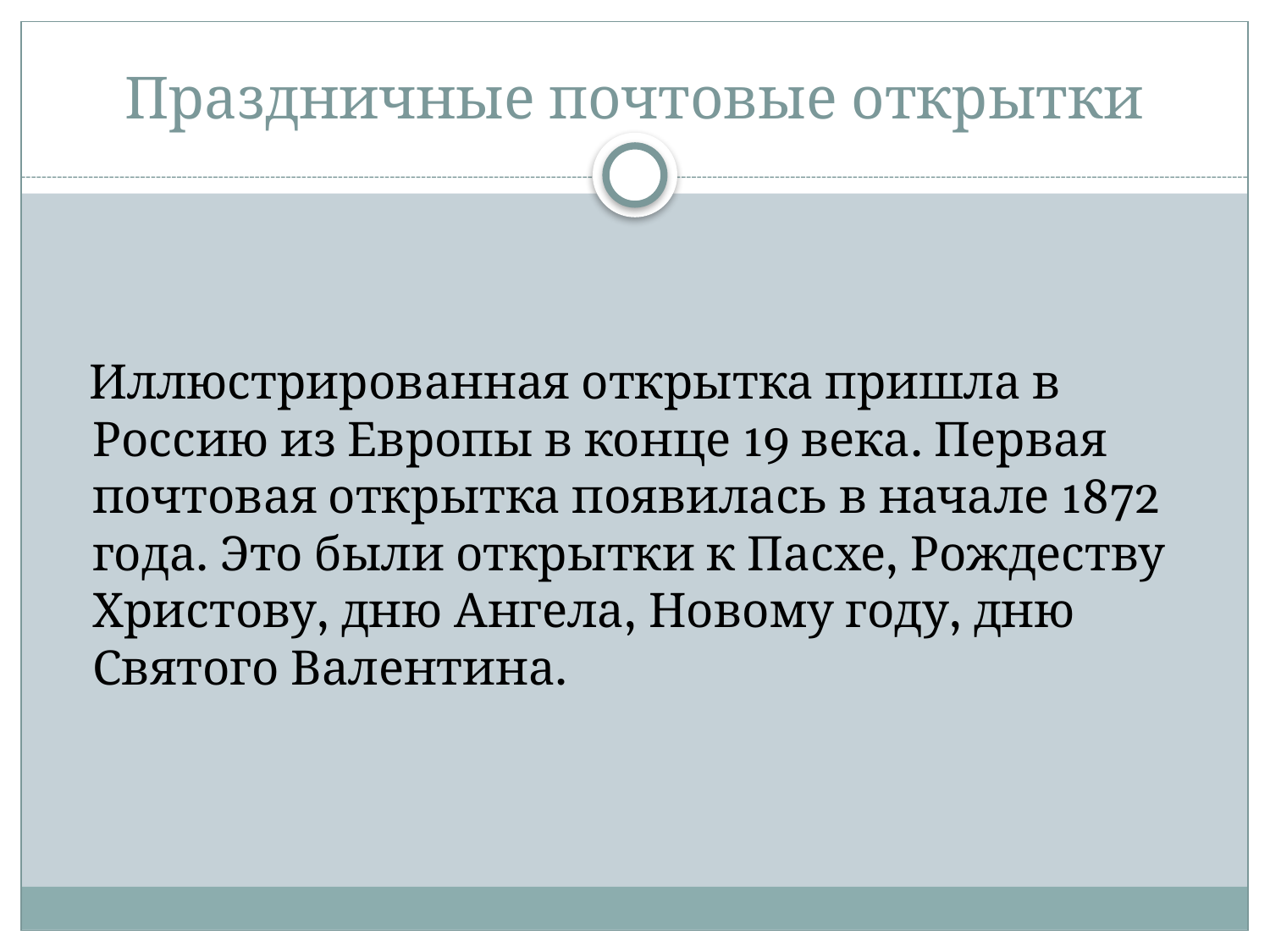

# Праздничные почтовые открытки

   Иллюстрированная открытка пришла в Россию из Европы в конце 19 века. Первая почтовая открытка появилась в начале 1872 года. Это были открытки к Пасхе, Рождеству Христову, дню Ангела, Новому году, дню Святого Валентина.